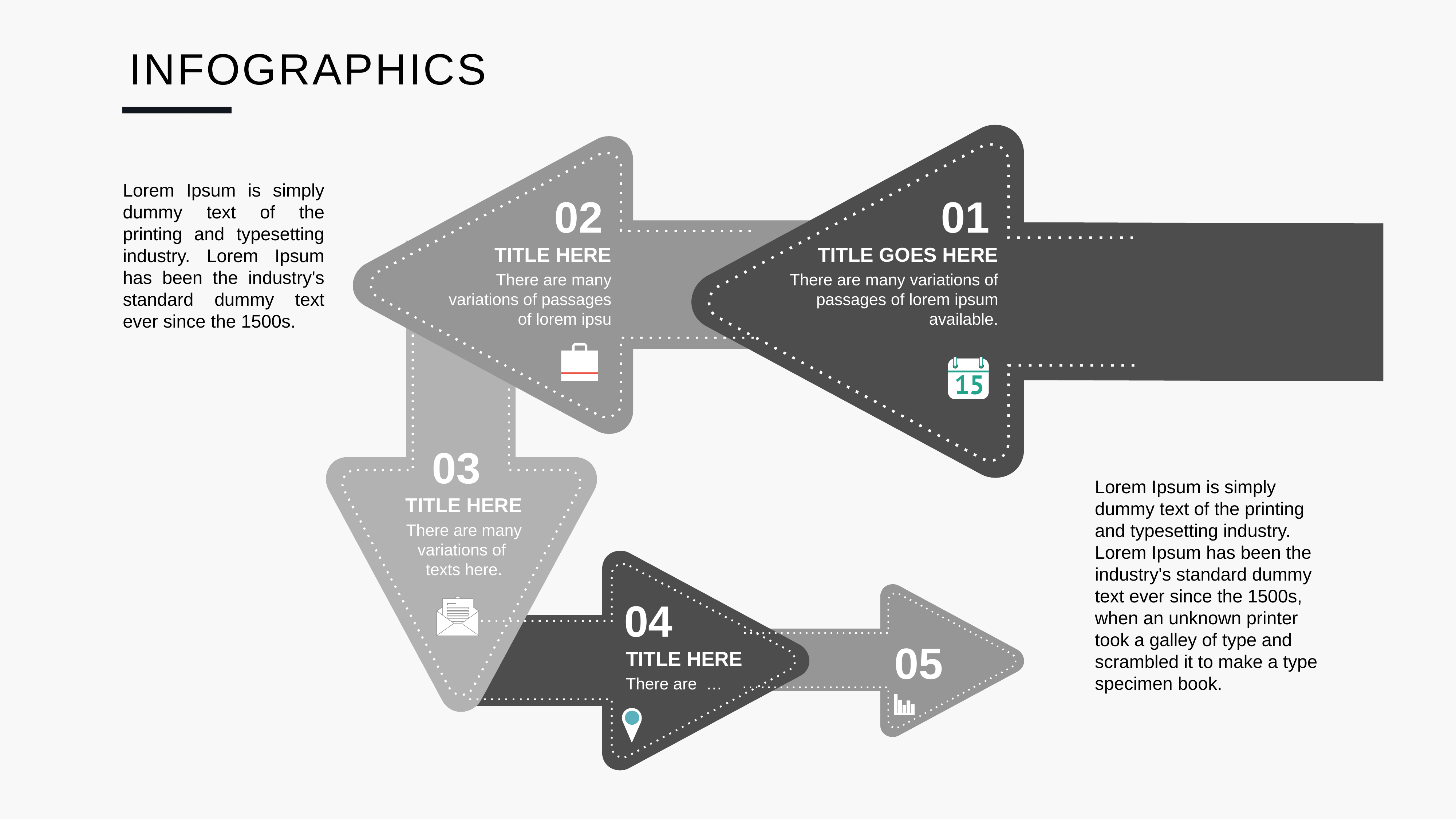

INFOGRAPHICS

Lorem Ipsum is simply dummy text of the printing and typesetting industry. Lorem Ipsum has been the industry's standard dummy text ever since the 1500s.
02
01

TITLE HERE
There are many variations of passages of lorem ipsu
TITLE GOES HERE
There are many variations of passages of lorem ipsum available.

03
Lorem Ipsum is simply dummy text of the printing and typesetting industry. Lorem Ipsum has been the industry's standard dummy text ever since the 1500s, when an unknown printer took a galley of type and scrambled it to make a type specimen book.
TITLE HERE
There are many variations of
texts here.

04

05
TITLE HERE
There are  …